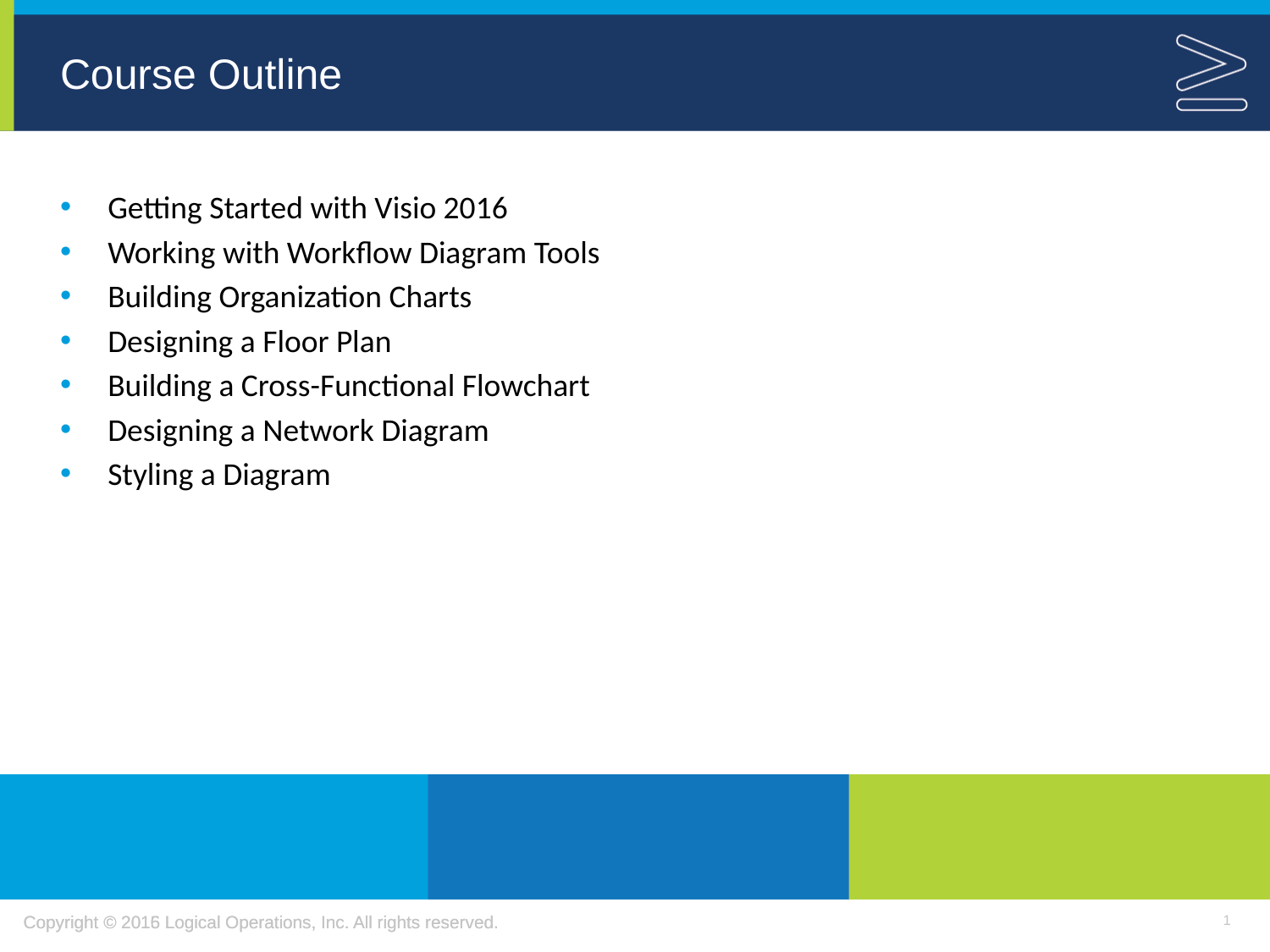

# Course Outline
Getting Started with Visio 2016
Working with Workflow Diagram Tools
Building Organization Charts
Designing a Floor Plan
Building a Cross-Functional Flowchart
Designing a Network Diagram
Styling a Diagram

1